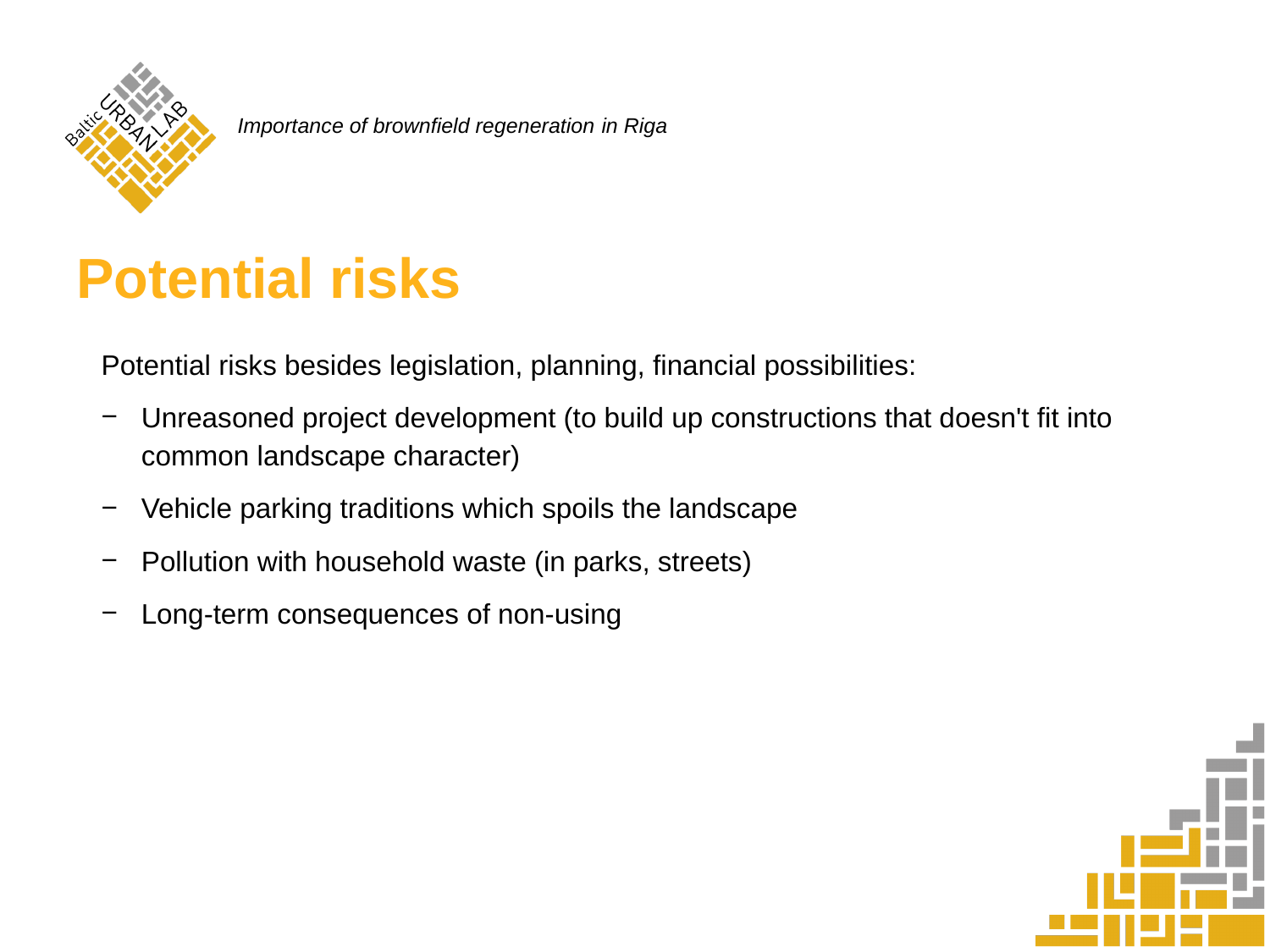

Importance of brownfield regeneration in Riga
# Potential risks
Potential risks besides legislation, planning, financial possibilities:
Unreasoned project development (to build up constructions that doesn't fit into common landscape character)
Vehicle parking traditions which spoils the landscape
Pollution with household waste (in parks, streets)
Long-term consequences of non-using